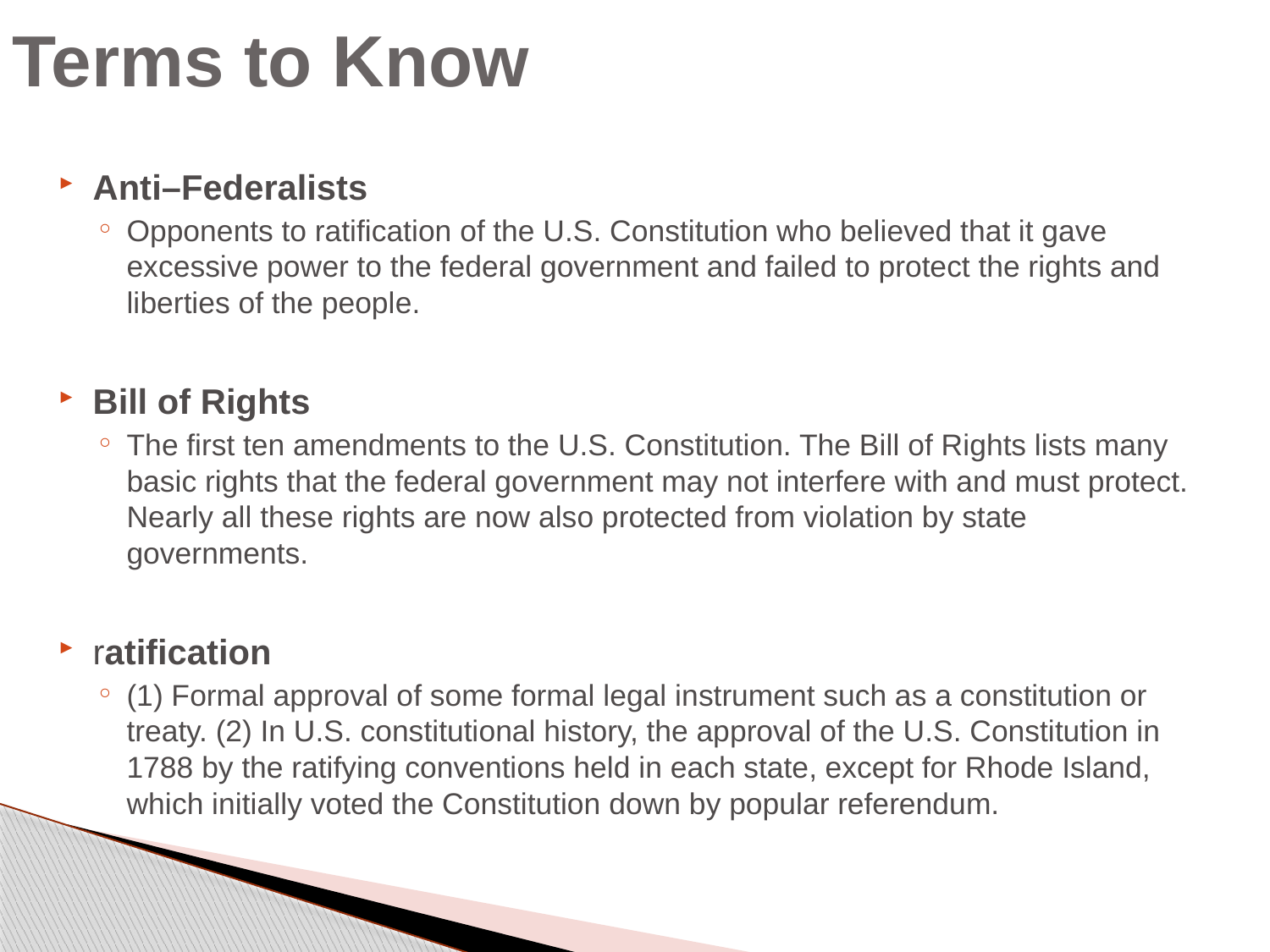

# Terms to Know
Anti–Federalists
Opponents to ratification of the U.S. Constitution who believed that it gave excessive power to the federal government and failed to protect the rights and liberties of the people.

Bill of Rights
The first ten amendments to the U.S. Constitution. The Bill of Rights lists many basic rights that the federal government may not interfere with and must protect. Nearly all these rights are now also protected from violation by state governments.

ratification
(1) Formal approval of some formal legal instrument such as a constitution or treaty. (2) In U.S. constitutional history, the approval of the U.S. Constitution in 1788 by the ratifying conventions held in each state, except for Rhode Island, which initially voted the Constitution down by popular referendum.